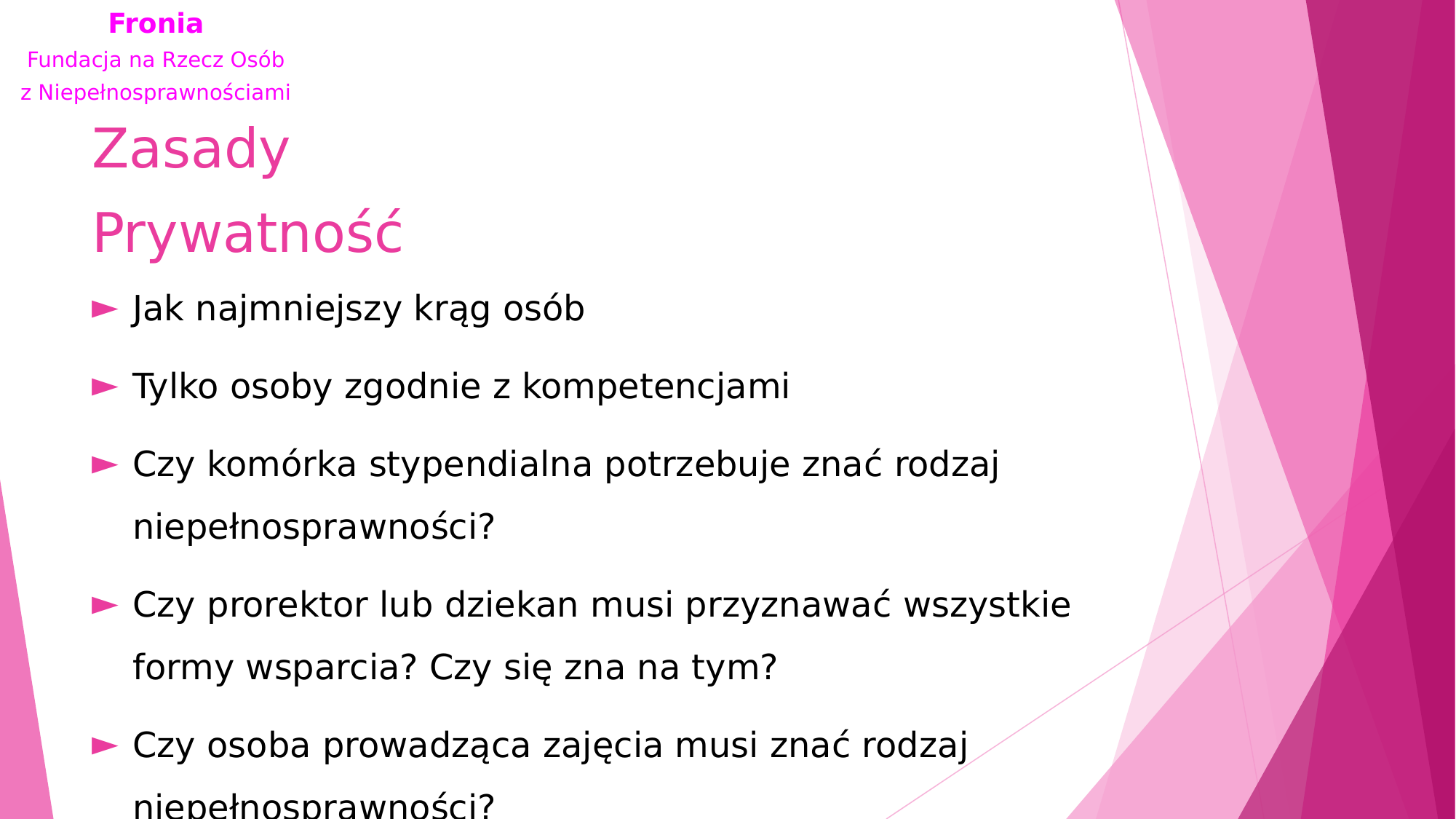

# Zasady Prywatność
Jak najmniejszy krąg osób
Tylko osoby zgodnie z kompetencjami
Czy komórka stypendialna potrzebuje znać rodzaj niepełnosprawności?
Czy prorektor lub dziekan musi przyznawać wszystkie formy wsparcia? Czy się zna na tym?
Czy osoba prowadząca zajęcia musi znać rodzaj niepełnosprawności?